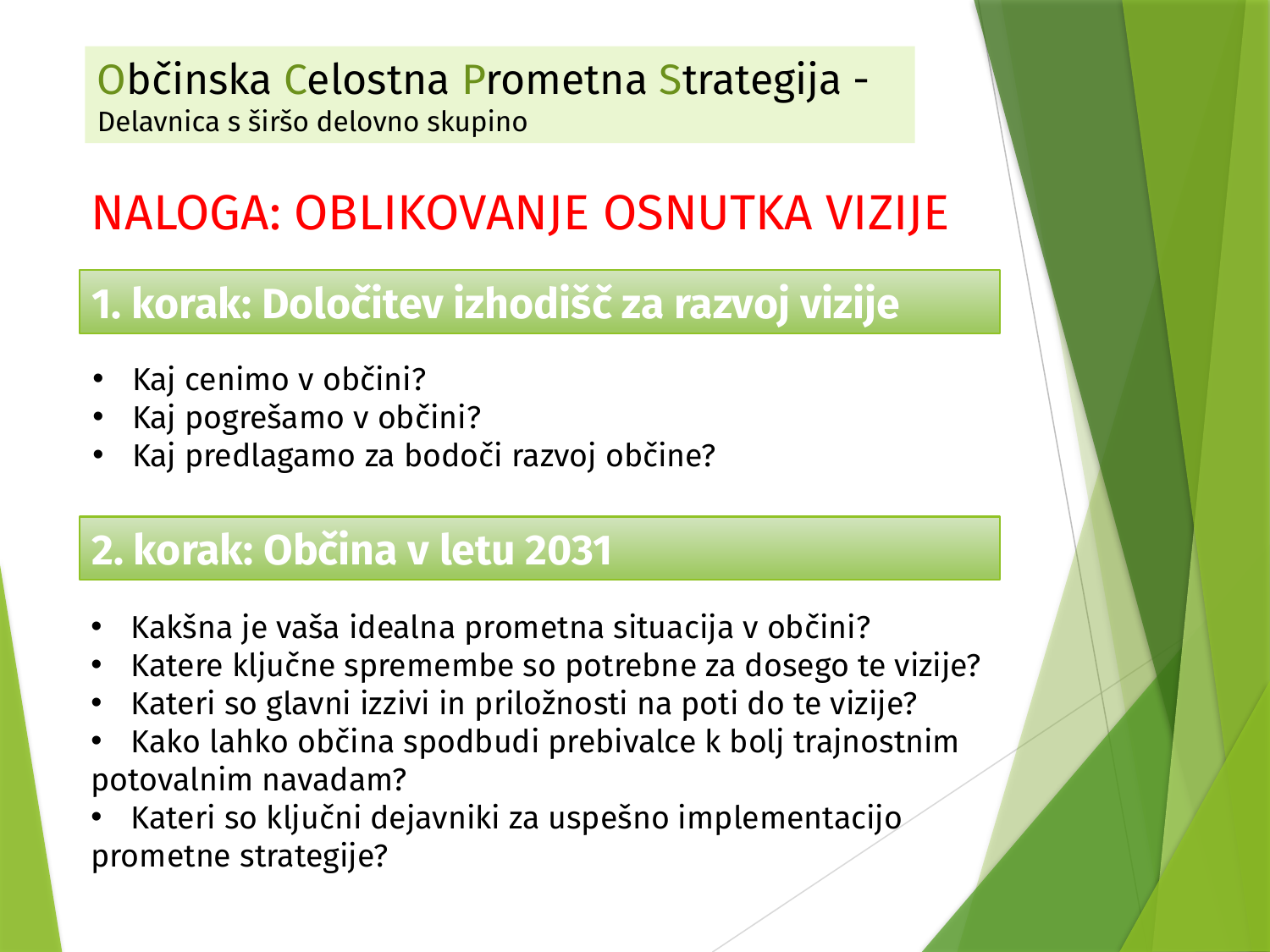

Občinska Celostna Prometna Strategija -
Delavnica s širšo delovno skupino
# NALOGA: OBLIKOVANJE OSNUTKA VIZIJE

1. korak: Določitev izhodišč za razvoj vizije
Kaj cenimo v občini?
Kaj pogrešamo v občini?
Kaj predlagamo za bodoči razvoj občine?

2. korak: Občina v letu 2031
Kakšna je vaša idealna prometna situacija v občini?
Katere ključne spremembe so potrebne za dosego te vizije?
Kateri so glavni izzivi in priložnosti na poti do te vizije?
Kako lahko občina spodbudi prebivalce k bolj trajnostnim
potovalnim navadam?
Kateri so ključni dejavniki za uspešno implementacijo
prometne strategije?